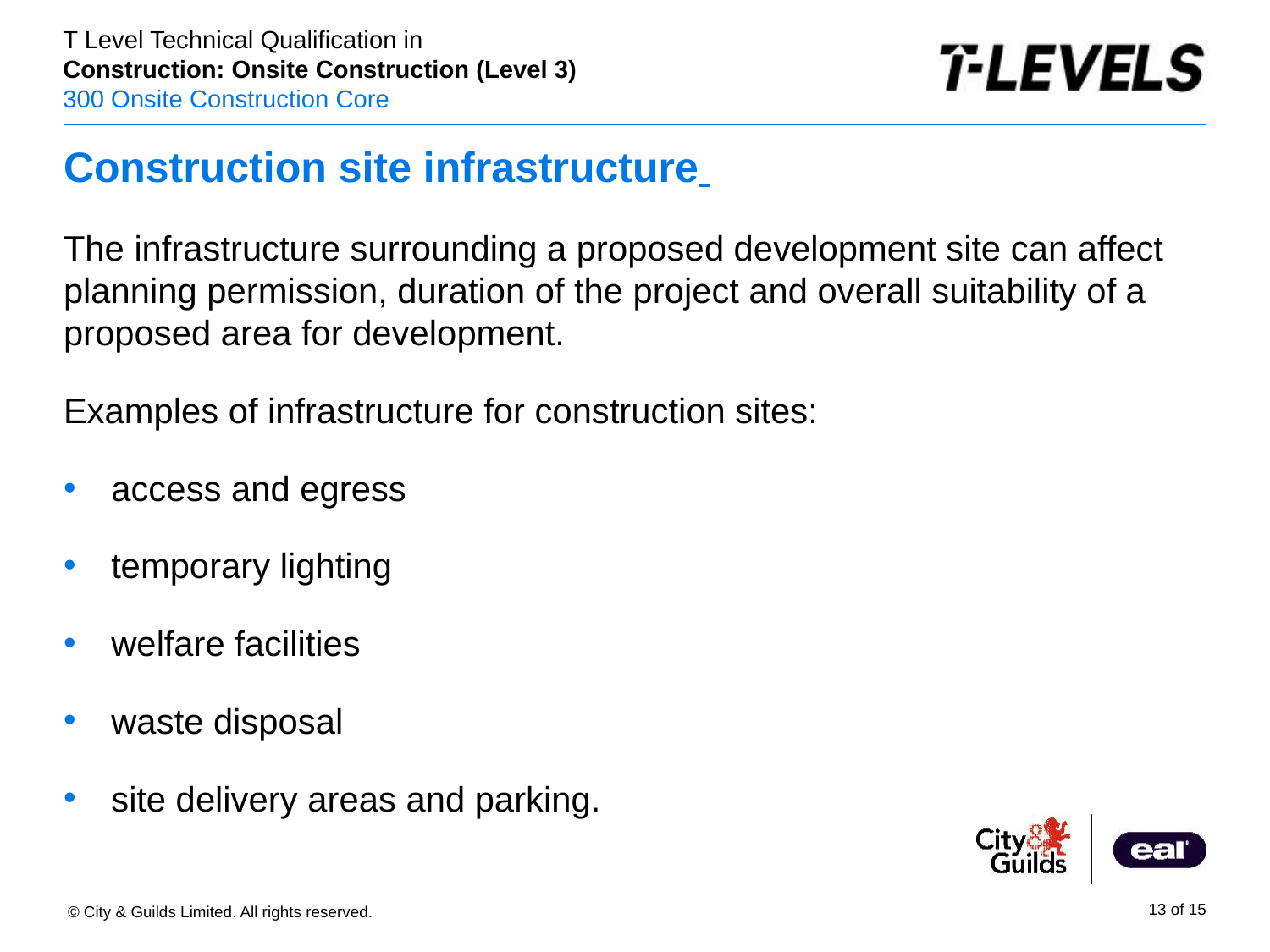

# Construction site infrastructure
The infrastructure surrounding a proposed development site can affect planning permission, duration of the project and overall suitability of a proposed area for development.
Examples of infrastructure for construction sites:
access and egress
temporary lighting
welfare facilities
waste disposal
site delivery areas and parking.